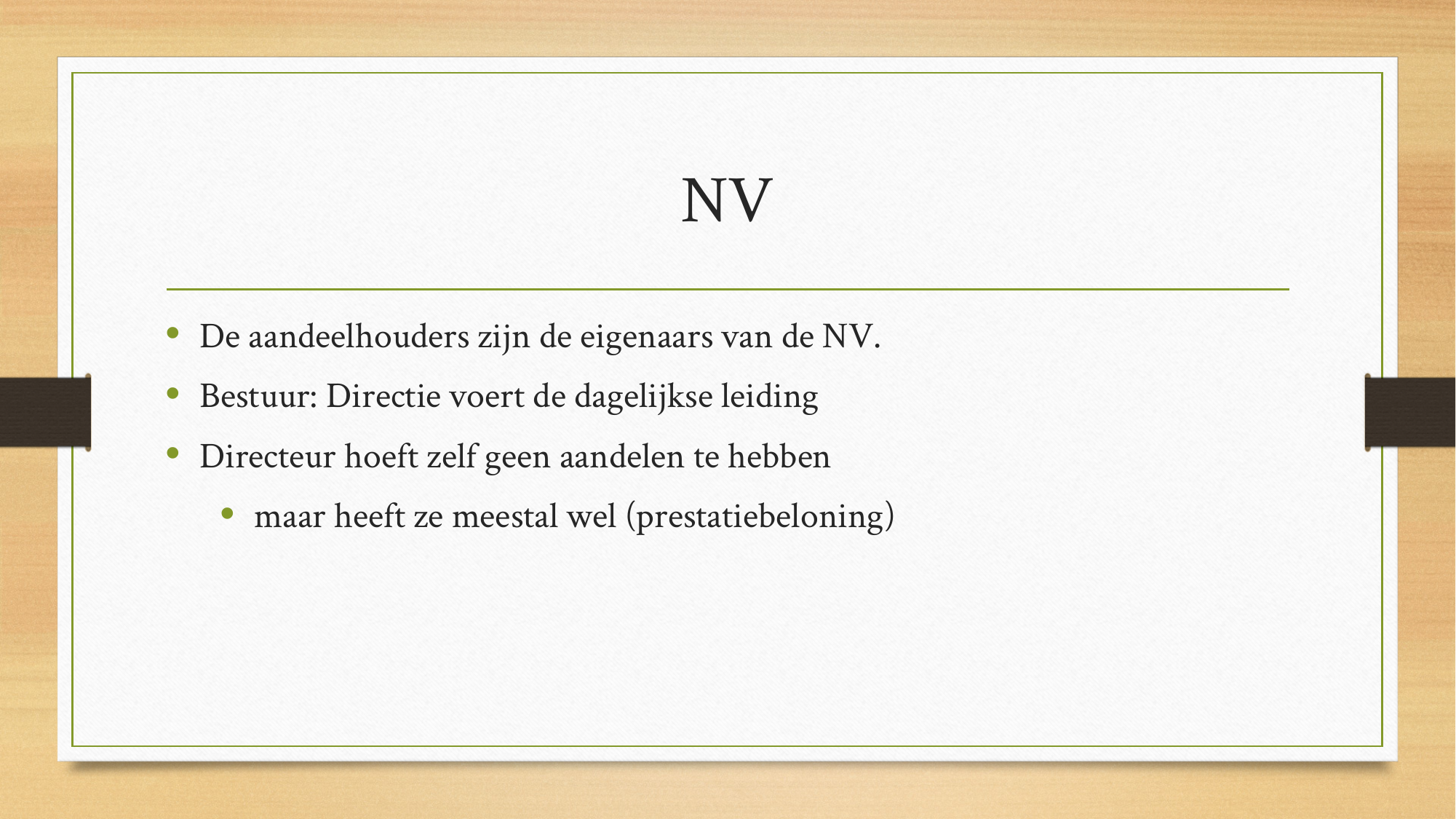

# NV
De aandeelhouders zijn de eigenaars van de NV.
Bestuur: Directie voert de dagelijkse leiding
Directeur hoeft zelf geen aandelen te hebben
maar heeft ze meestal wel (prestatiebeloning)